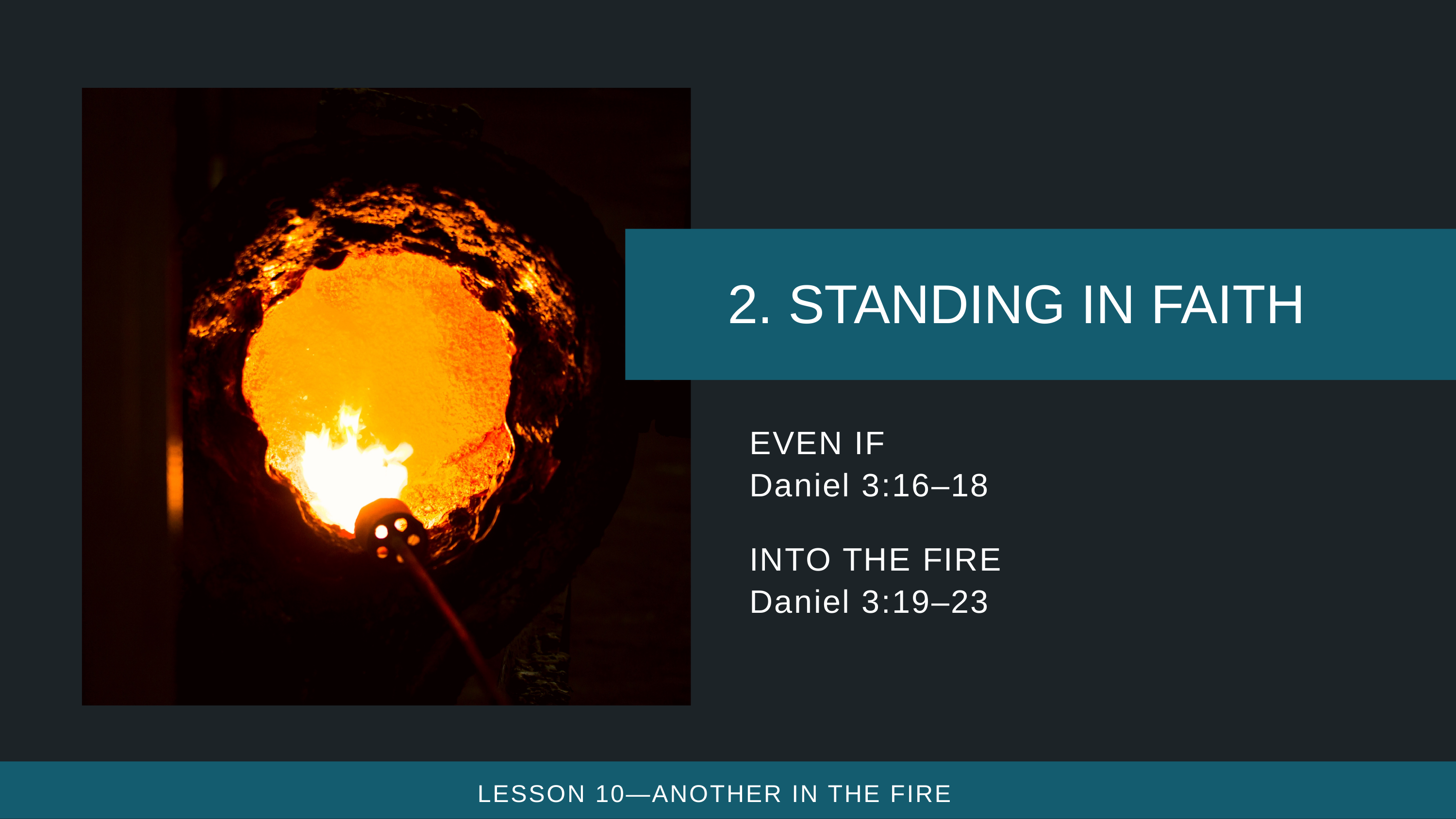

EVEN IF
Daniel 3:16–18
INTO THE FIRE
Daniel 3:19–23